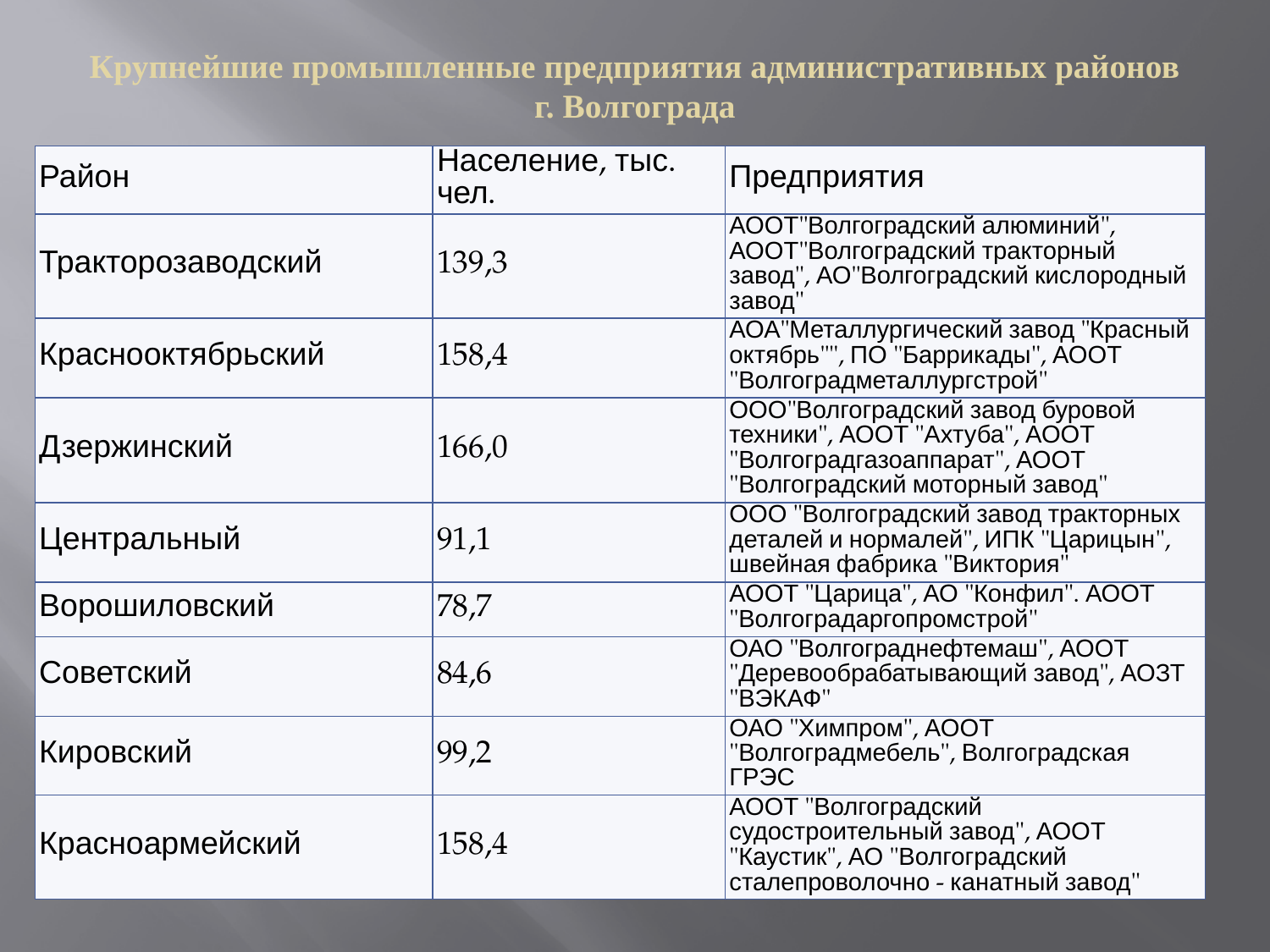

# Крупнейшие промышленные предприятия административных районов г. Волгограда
| Район | Население, тыс. чел. | Предприятия |
| --- | --- | --- |
| Тракторозаводский | 139,3 | АООТ"Волгоградский алюминий", АООТ"Волгоградский тракторный завод", АО"Волгоградский кислородный завод" |
| Краснооктябрьский | 158,4 | АОА"Металлургический завод "Красный октябрь"", ПО "Баррикады", АООТ "Волгоградметаллургстрой" |
| Дзержинский | 166,0 | ООО"Волгоградский завод буровой техники", АООТ "Ахтуба", АООТ "Волгоградгазоаппарат", АООТ "Волгоградский моторный завод" |
| Центральный | 91,1 | ООО "Волгоградский завод тракторных деталей и нормалей", ИПК "Царицын", швейная фабрика "Виктория" |
| Ворошиловский | 78,7 | АООТ "Царица", АО "Конфил". АООТ "Волгоградаргопромстрой" |
| Советский | 84,6 | ОАО "Волгограднефтемаш", АООТ "Деревообрабатывающий завод", АОЗТ "ВЭКАФ" |
| Кировский | 99,2 | ОАО "Химпром", АООТ "Волгоградмебель", Волгоградская ГРЭС |
| Красноармейский | 158,4 | АООТ "Волгоградский судостроительный завод", АООТ "Каустик", АО "Волгоградский сталепроволочно - канатный завод" |